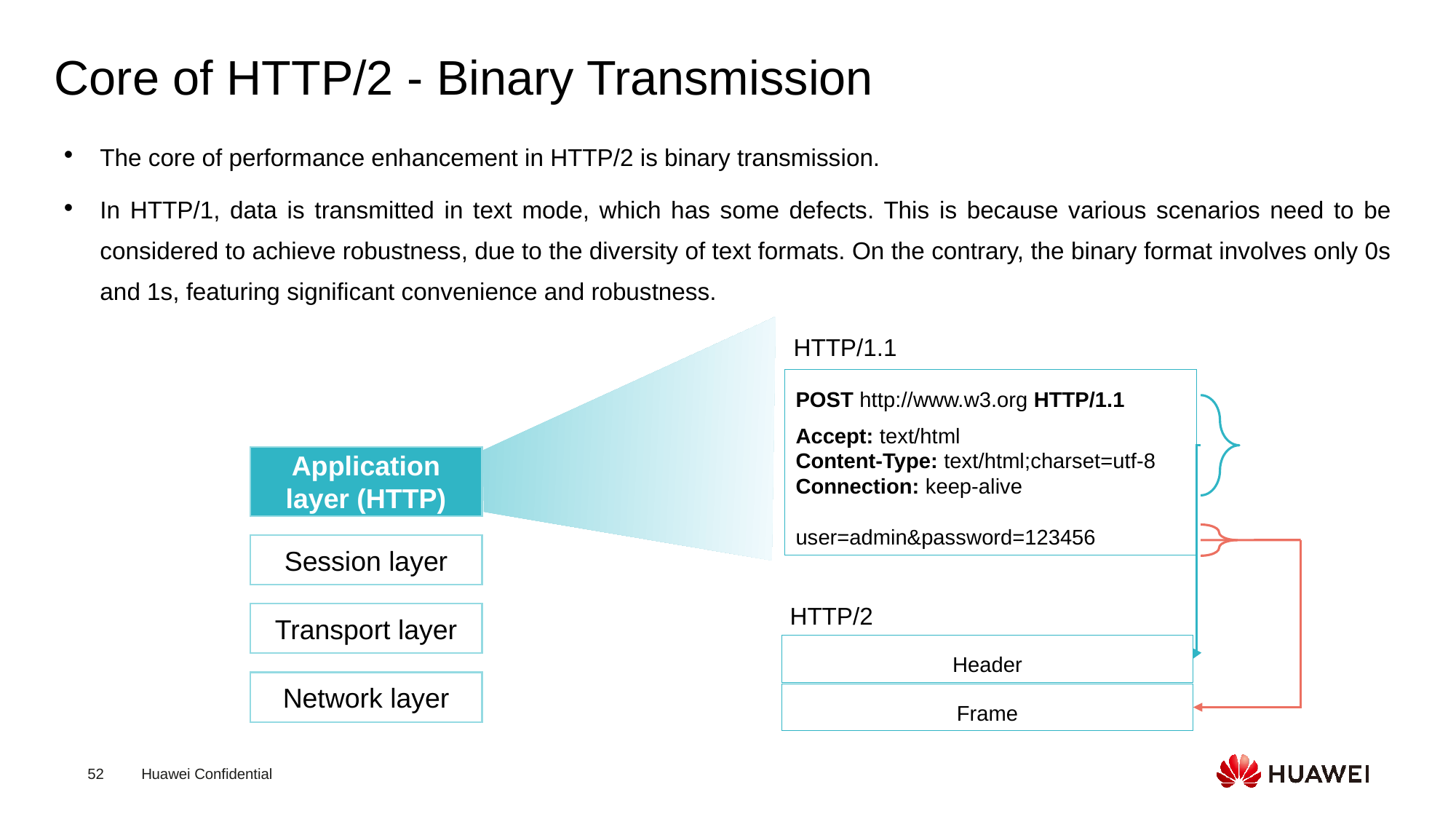

# Core of HTTP/2 - Binary Transmission
The core of performance enhancement in HTTP/2 is binary transmission.
In HTTP/1, data is transmitted in text mode, which has some defects. This is because various scenarios need to be considered to achieve robustness, due to the diversity of text formats. On the contrary, the binary format involves only 0s and 1s, featuring significant convenience and robustness.

HTTP/1.1
POST http://www.w3.org HTTP/1.1
Accept: text/html
Content-Type: text/html;charset=utf-8
Connection: keep-alive

user=admin&password=123456

Application layer (HTTP)

Session layer
HTTP/2
Transport layer
Header
Network layer
Frame